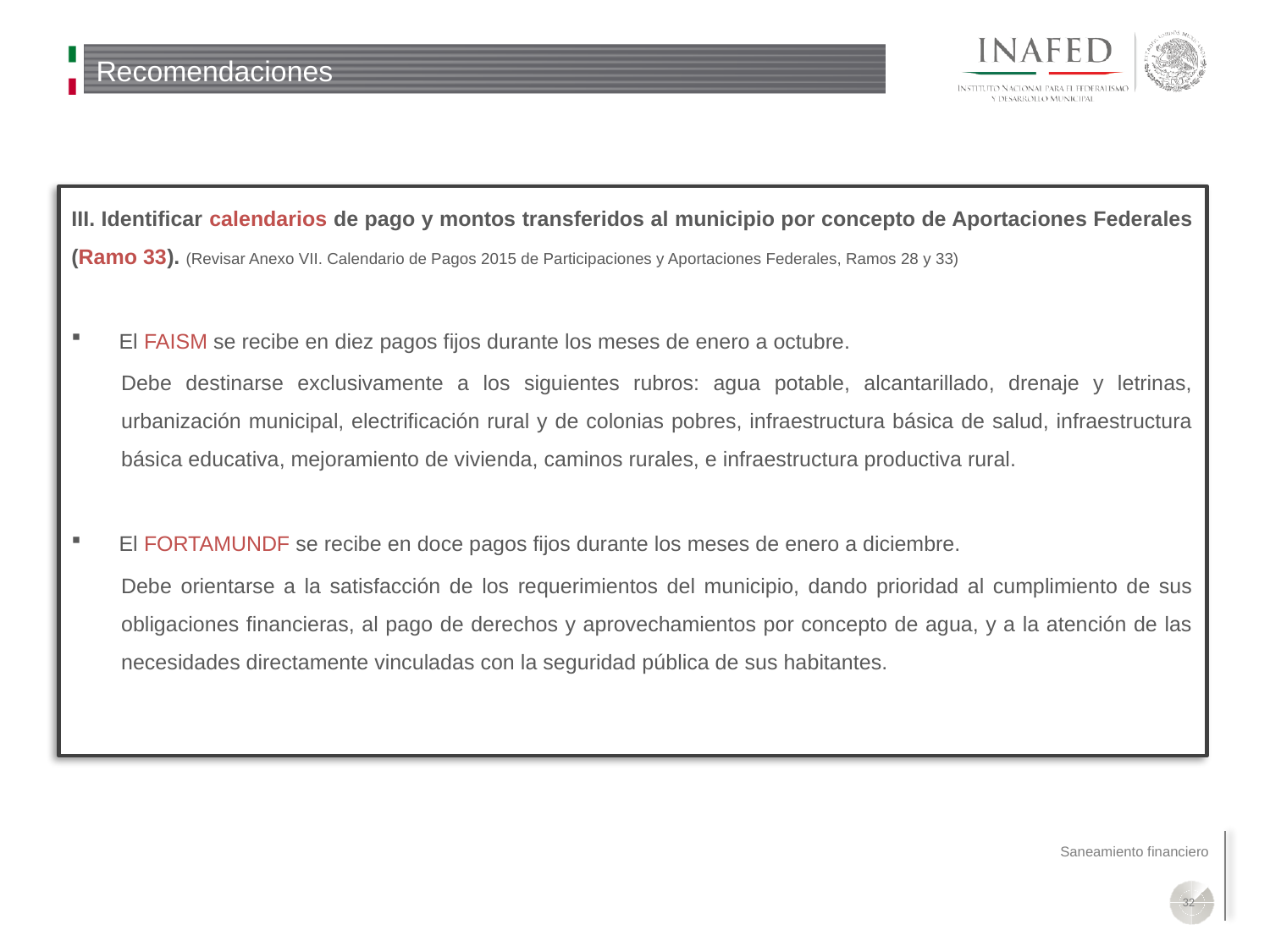

# Recomendaciones
III. Identificar calendarios de pago y montos transferidos al municipio por concepto de Aportaciones Federales (Ramo 33). (Revisar Anexo VII. Calendario de Pagos 2015 de Participaciones y Aportaciones Federales, Ramos 28 y 33)

El FAISM se recibe en diez pagos fijos durante los meses de enero a octubre.
Debe destinarse exclusivamente a los siguientes rubros: agua potable, alcantarillado, drenaje y letrinas, urbanización municipal, electrificación rural y de colonias pobres, infraestructura básica de salud, infraestructura básica educativa, mejoramiento de vivienda, caminos rurales, e infraestructura productiva rural.

El FORTAMUNDF se recibe en doce pagos fijos durante los meses de enero a diciembre.
Debe orientarse a la satisfacción de los requerimientos del municipio, dando prioridad al cumplimiento de sus obligaciones financieras, al pago de derechos y aprovechamientos por concepto de agua, y a la atención de las necesidades directamente vinculadas con la seguridad pública de sus habitantes.

32